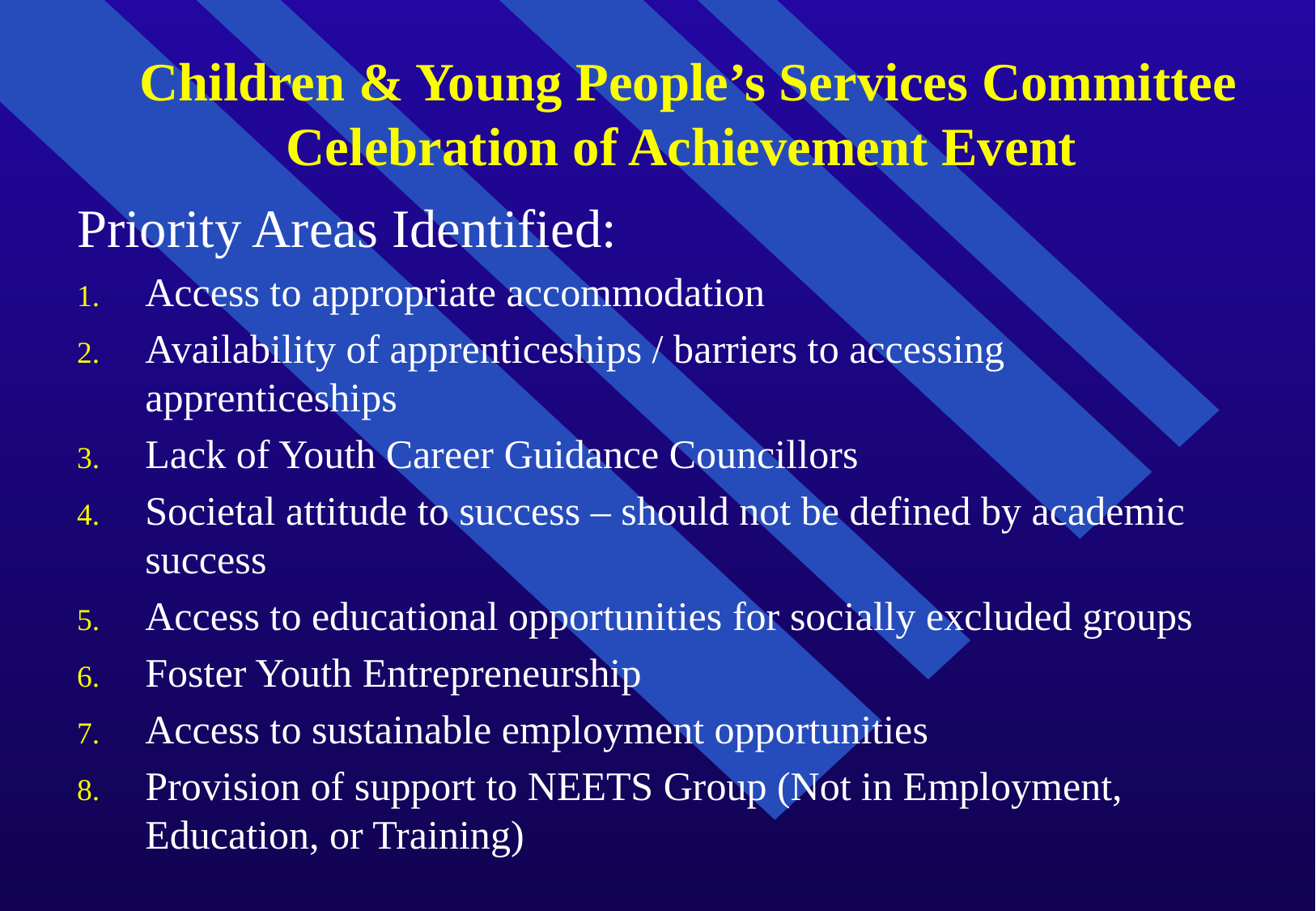

# Children & Young People’s Services Committee Celebration of Achievement Event
Priority Areas Identified:
Access to appropriate accommodation
Availability of apprenticeships / barriers to accessing apprenticeships
Lack of Youth Career Guidance Councillors
Societal attitude to success – should not be defined by academic success
Access to educational opportunities for socially excluded groups
Foster Youth Entrepreneurship
Access to sustainable employment opportunities
Provision of support to NEETS Group (Not in Employment, Education, or Training)